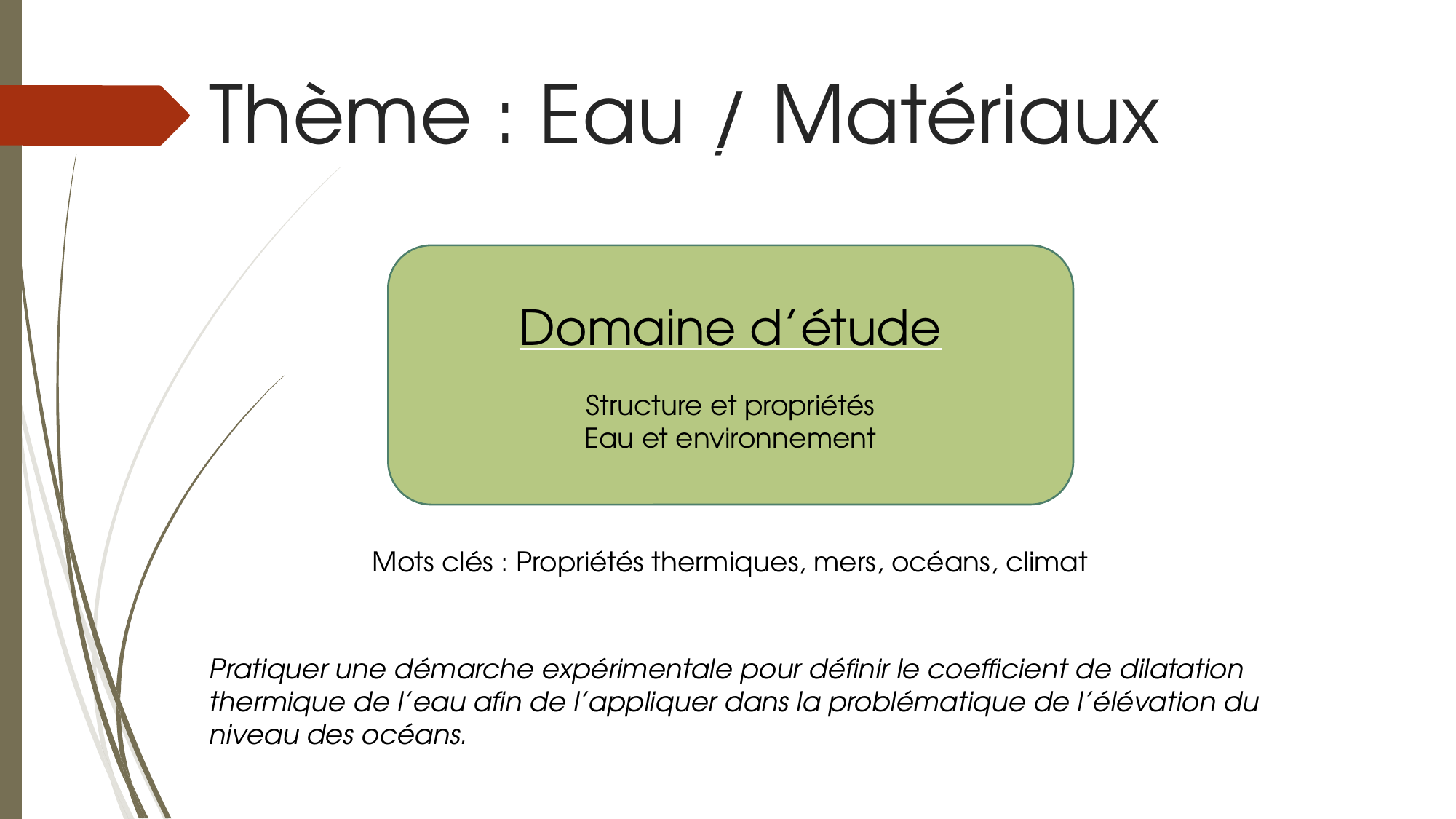

Thème : Eau / Matériaux

Domaine d’étude

Structure et propriétés
Eau et environnement
Mots clés : Propriétés thermiques, mers, océans, climat
Pratiquer une démarche expérimentale pour définir le coefficient de dilatation thermique de l’eau afin de l’appliquer dans la problématique de l’élévation du niveau des océans.